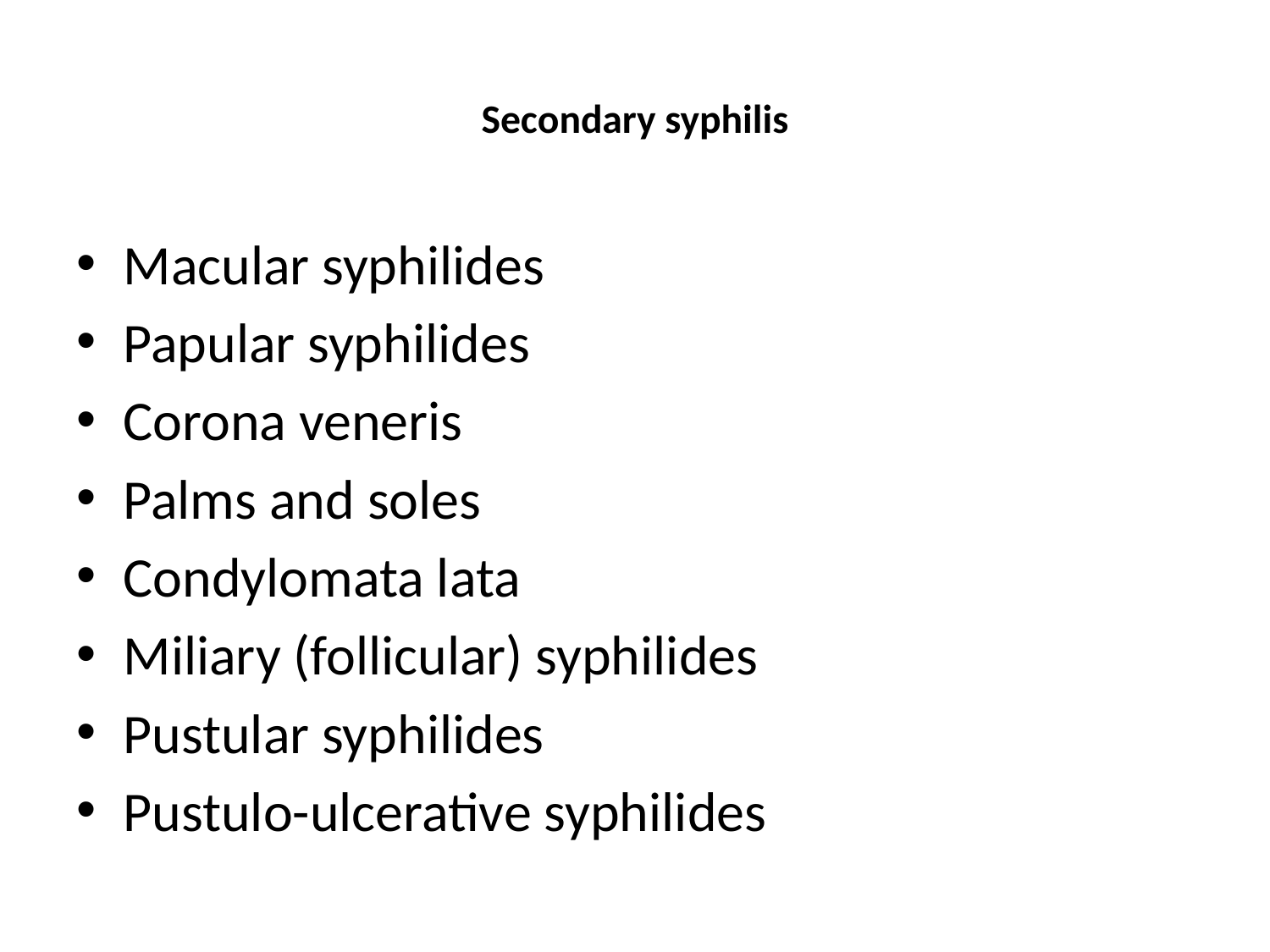

# Secondary syphilis
Macular syphilides
Papular syphilides
Corona veneris
Palms and soles
Condylomata lata
Miliary (follicular) syphilides
Pustular syphilides
Pustulo-ulcerative syphilides